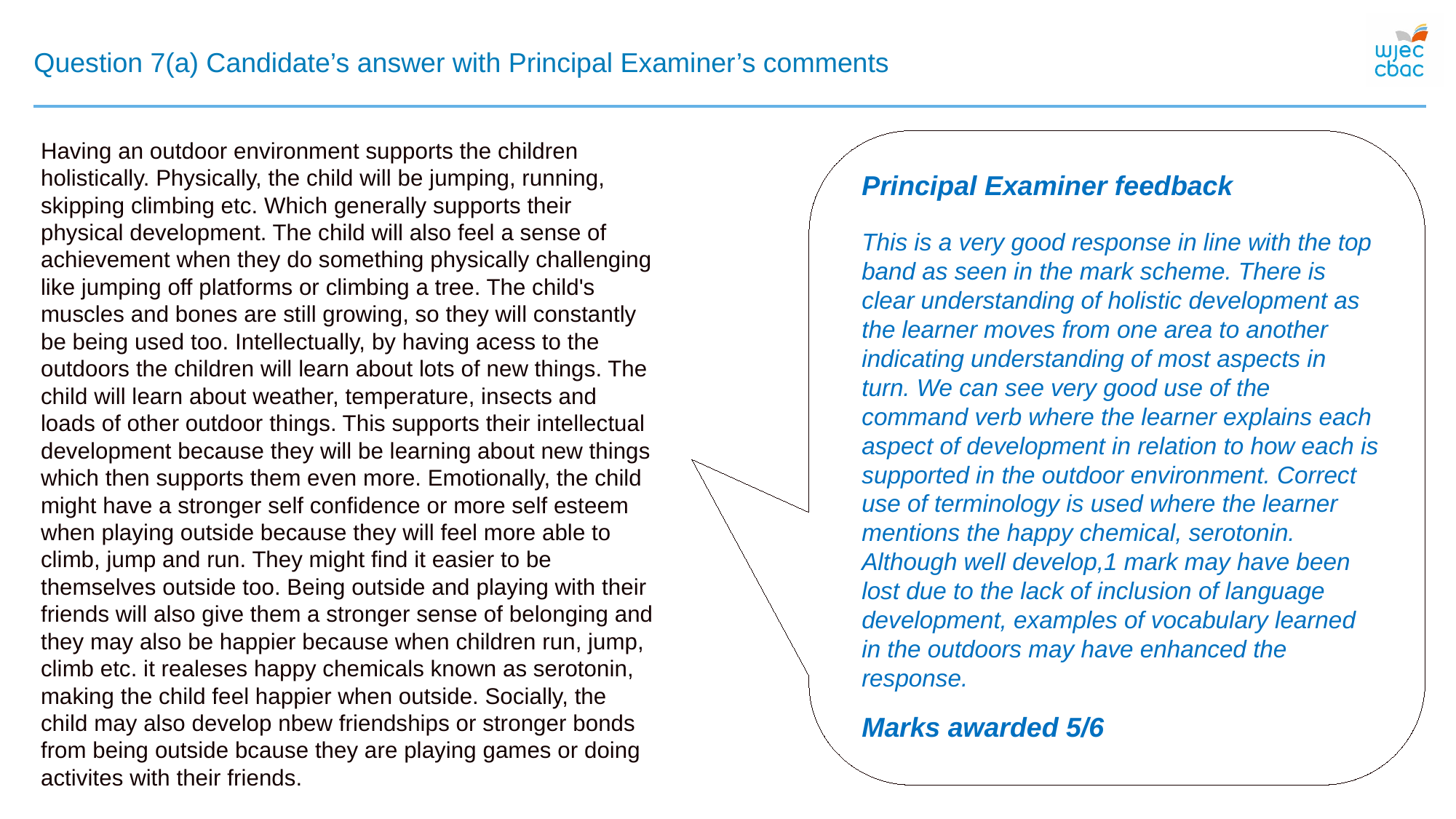

# Question 7(a) Candidate’s answer with Principal Examiner’s comments
Having an outdoor environment supports the children holistically. Physically, the child will be jumping, running, skipping climbing etc. Which generally supports their physical development. The child will also feel a sense of achievement when they do something physically challenging like jumping off platforms or climbing a tree. The child's muscles and bones are still growing, so they will constantly be being used too. Intellectually, by having acess to the outdoors the children will learn about lots of new things. The child will learn about weather, temperature, insects and loads of other outdoor things. This supports their intellectual development because they will be learning about new things which then supports them even more. Emotionally, the child might have a stronger self confidence or more self esteem when playing outside because they will feel more able to climb, jump and run. They might find it easier to be themselves outside too. Being outside and playing with their friends will also give them a stronger sense of belonging and they may also be happier because when children run, jump, climb etc. it realeses happy chemicals known as serotonin, making the child feel happier when outside. Socially, the child may also develop nbew friendships or stronger bonds from being outside bcause they are playing games or doing activites with their friends.

Principal Examiner feedback
This is a very good response in line with the top band as seen in the mark scheme. There is clear understanding of holistic development as the learner moves from one area to another indicating understanding of most aspects in turn. We can see very good use of the command verb where the learner explains each aspect of development in relation to how each is supported in the outdoor environment. Correct use of terminology is used where the learner mentions the happy chemical, serotonin.
Although well develop,1 mark may have been lost due to the lack of inclusion of language development, examples of vocabulary learned in the outdoors may have enhanced the response.

Marks awarded 5/6